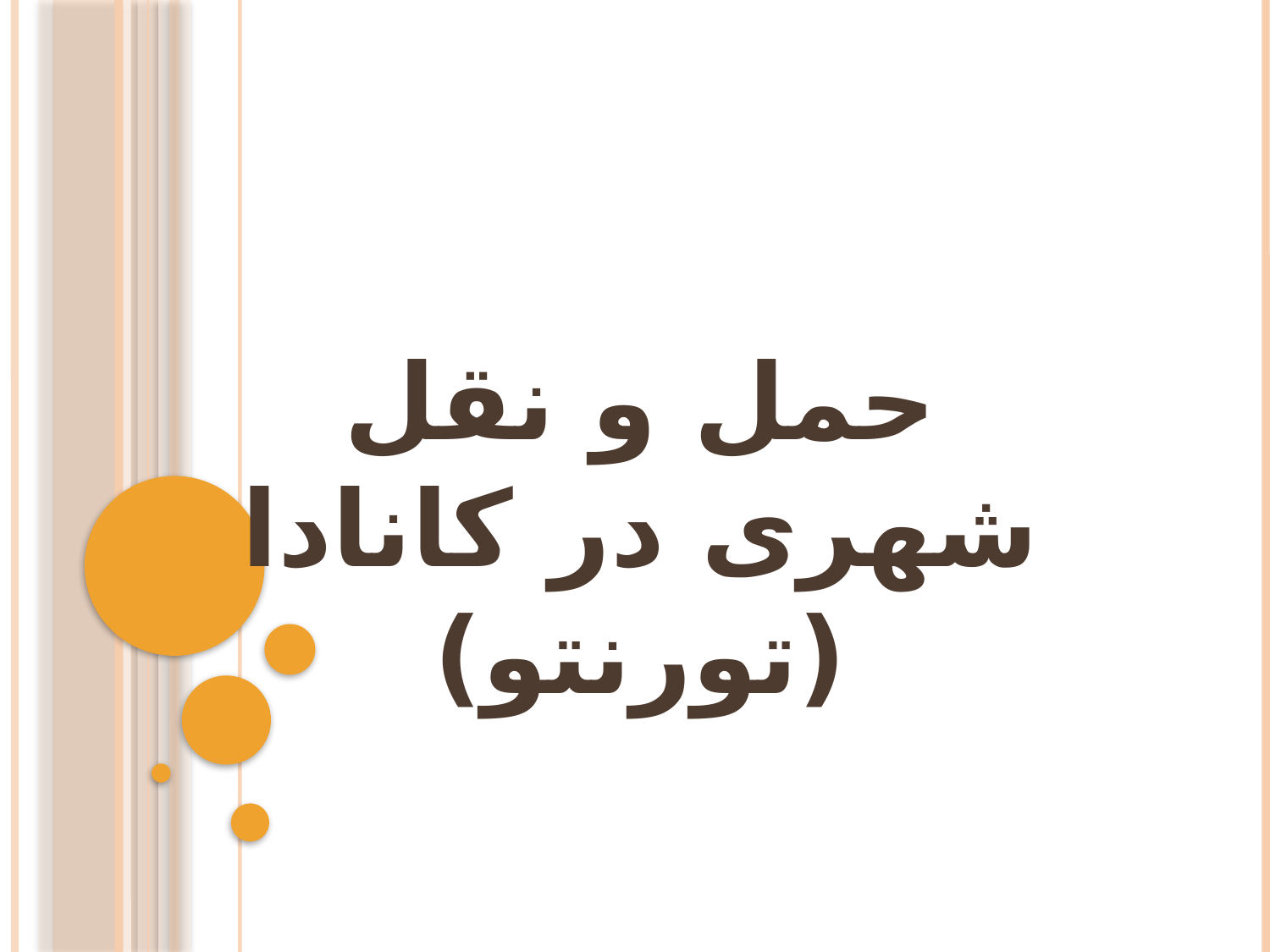

حمل و نقل شهری در کانادا (تورنتو)